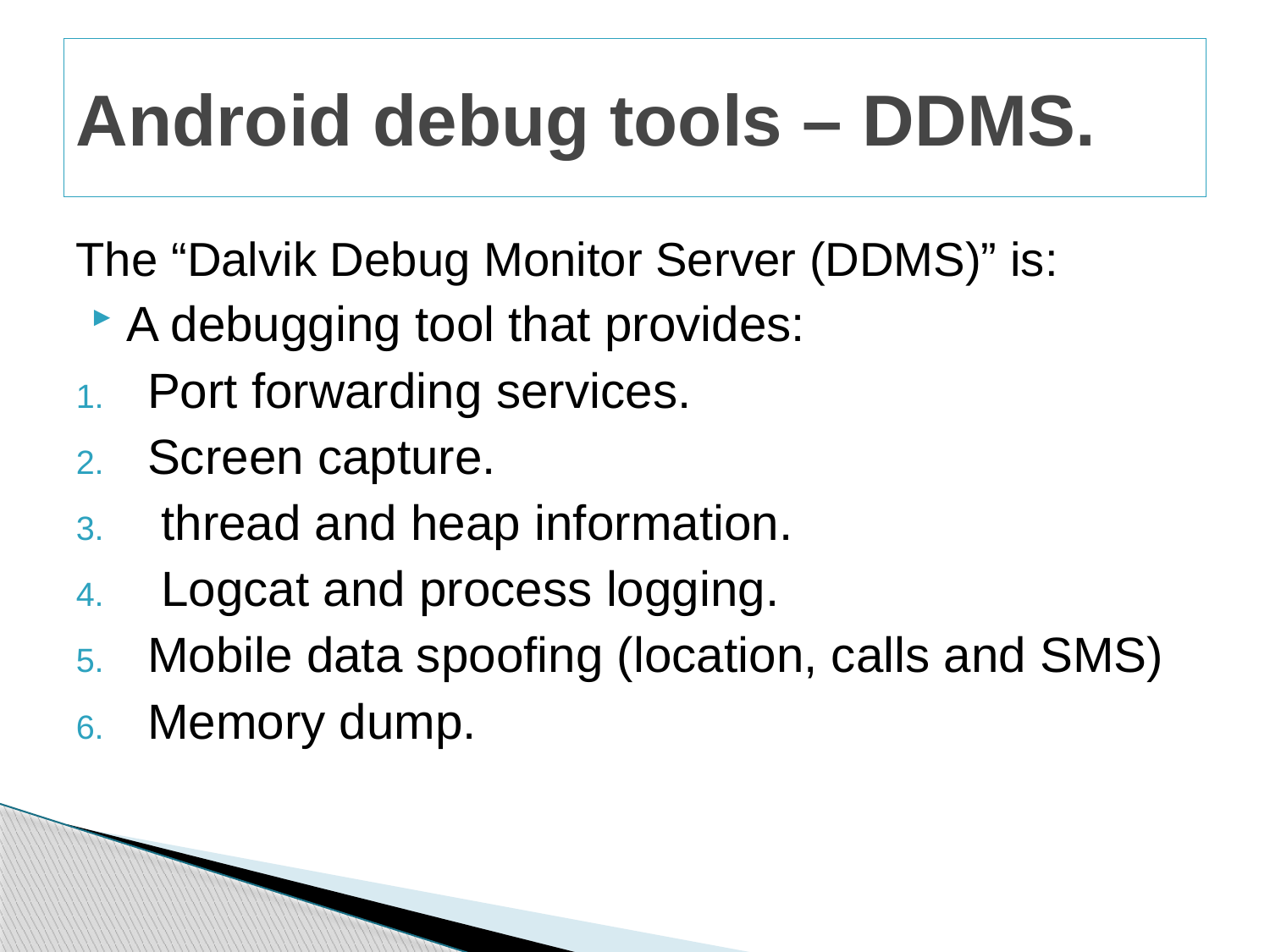

# Android debug tools – DDMS.
The “Dalvik Debug Monitor Server (DDMS)” is:
A debugging tool that provides:
Port forwarding services.
Screen capture.
 thread and heap information.
 Logcat and process logging.
Mobile data spoofing (location, calls and SMS)
Memory dump.